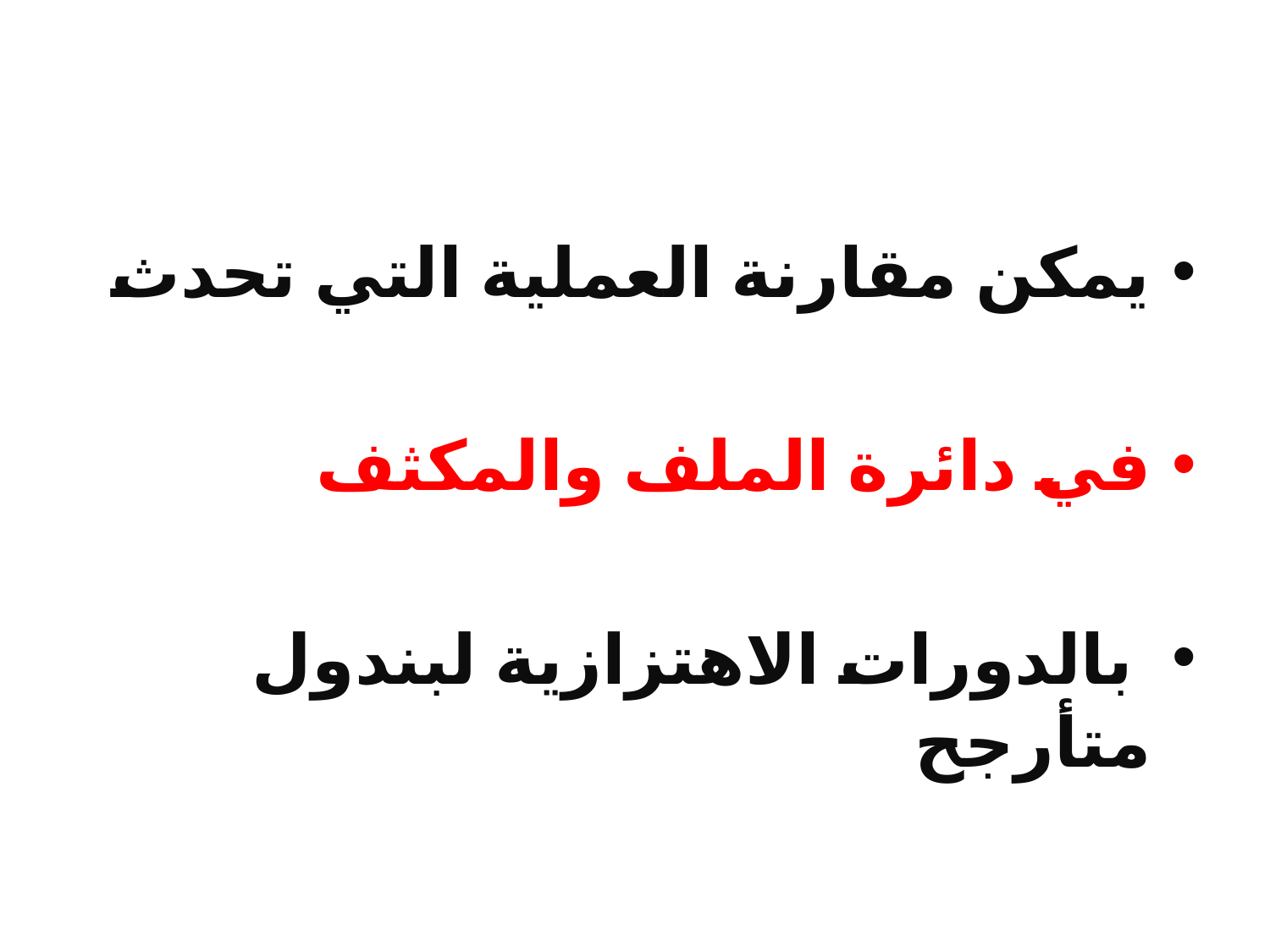

يمكن مقارنة العملية التي تحدث

في دائرة الملف والمكثف

 بالدورات الاهتزازية لبندول متأرجح